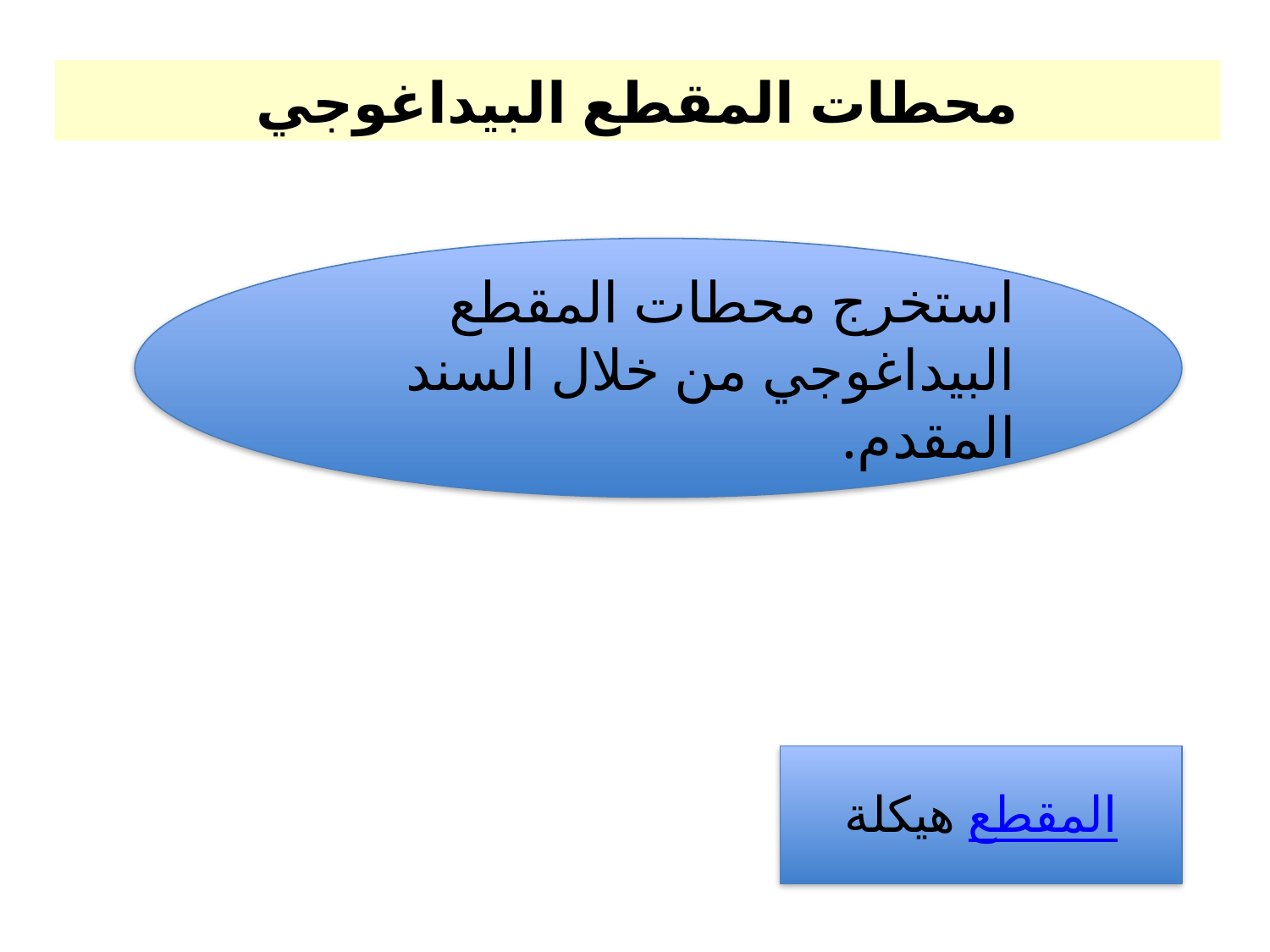

محطات المقطع البيداغوجي

استخرج محطات المقطع البيداغوجي من خلال السند المقدم.
هيكلة المقطع